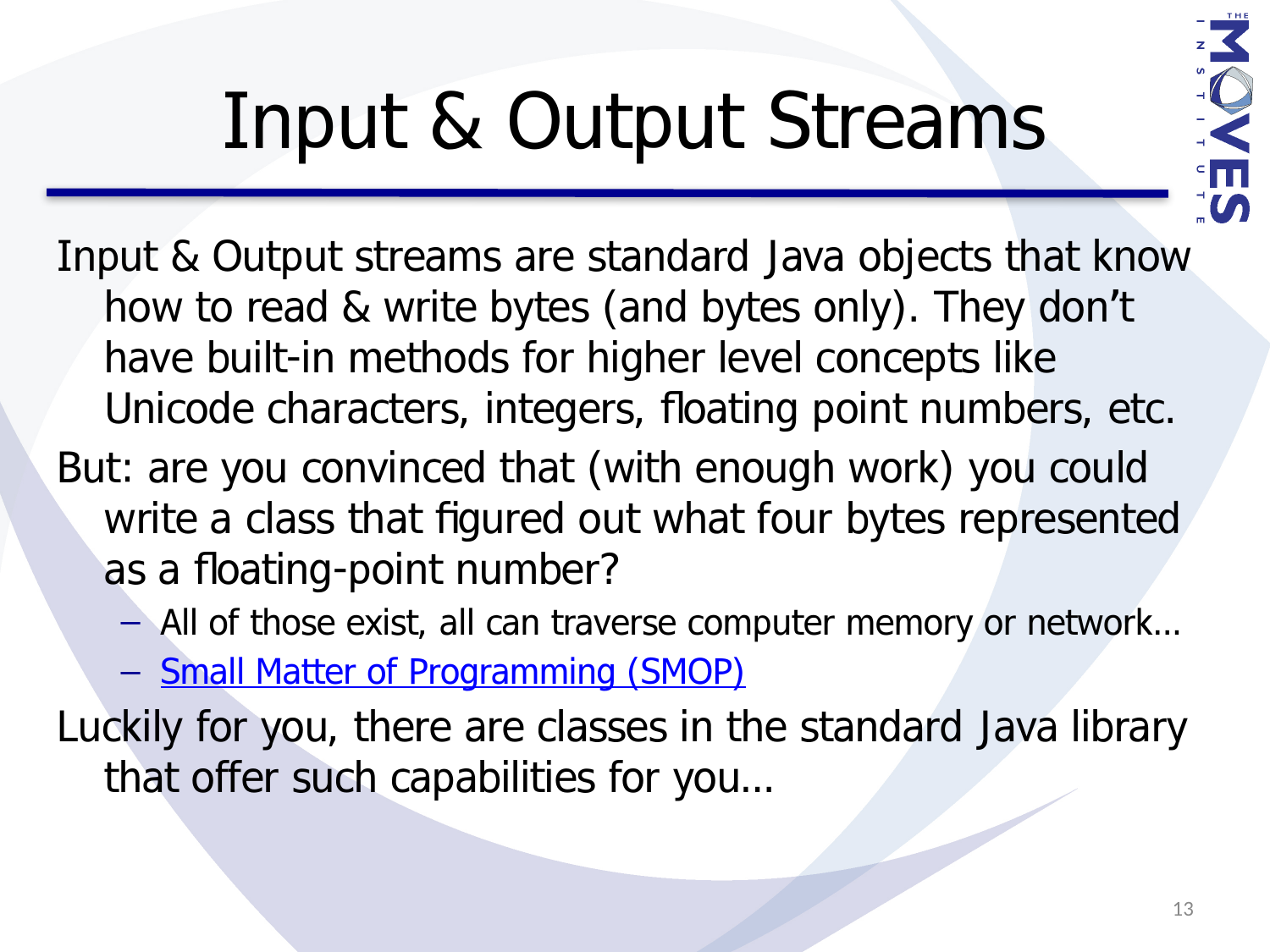

# Input & Output Streams
Input & Output streams are standard Java objects that know how to read & write bytes (and bytes only). They don’t have built-in methods for higher level concepts like Unicode characters, integers, floating point numbers, etc.
But: are you convinced that (with enough work) you could write a class that figured out what four bytes represented as a floating-point number?
All of those exist, all can traverse computer memory or network…
Small Matter of Programming (SMOP)
Luckily for you, there are classes in the standard Java library that offer such capabilities for you…
13